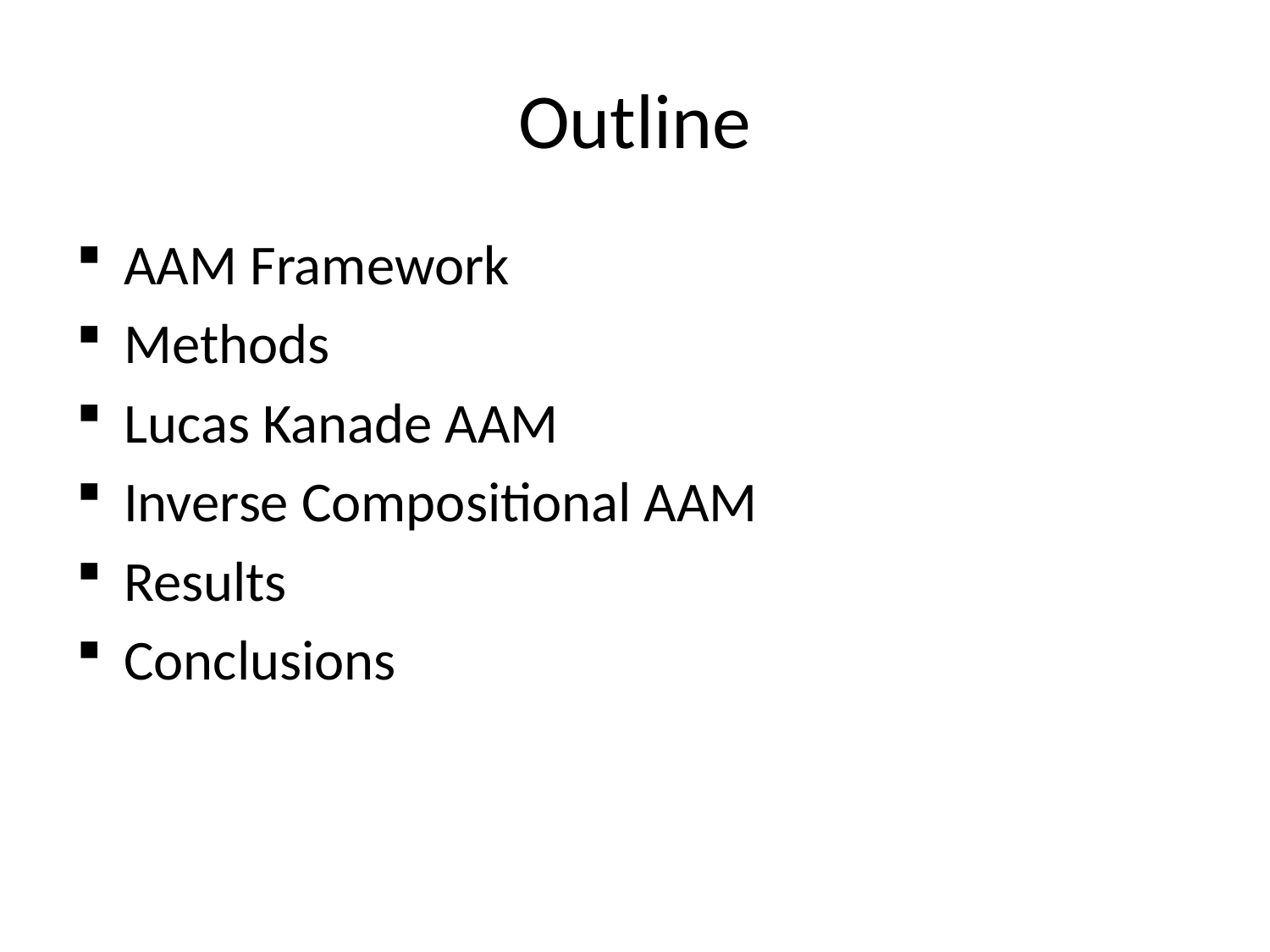

# Outline
AAM Framework
Methods
Lucas Kanade AAM
Inverse Compositional AAM
Results
Conclusions